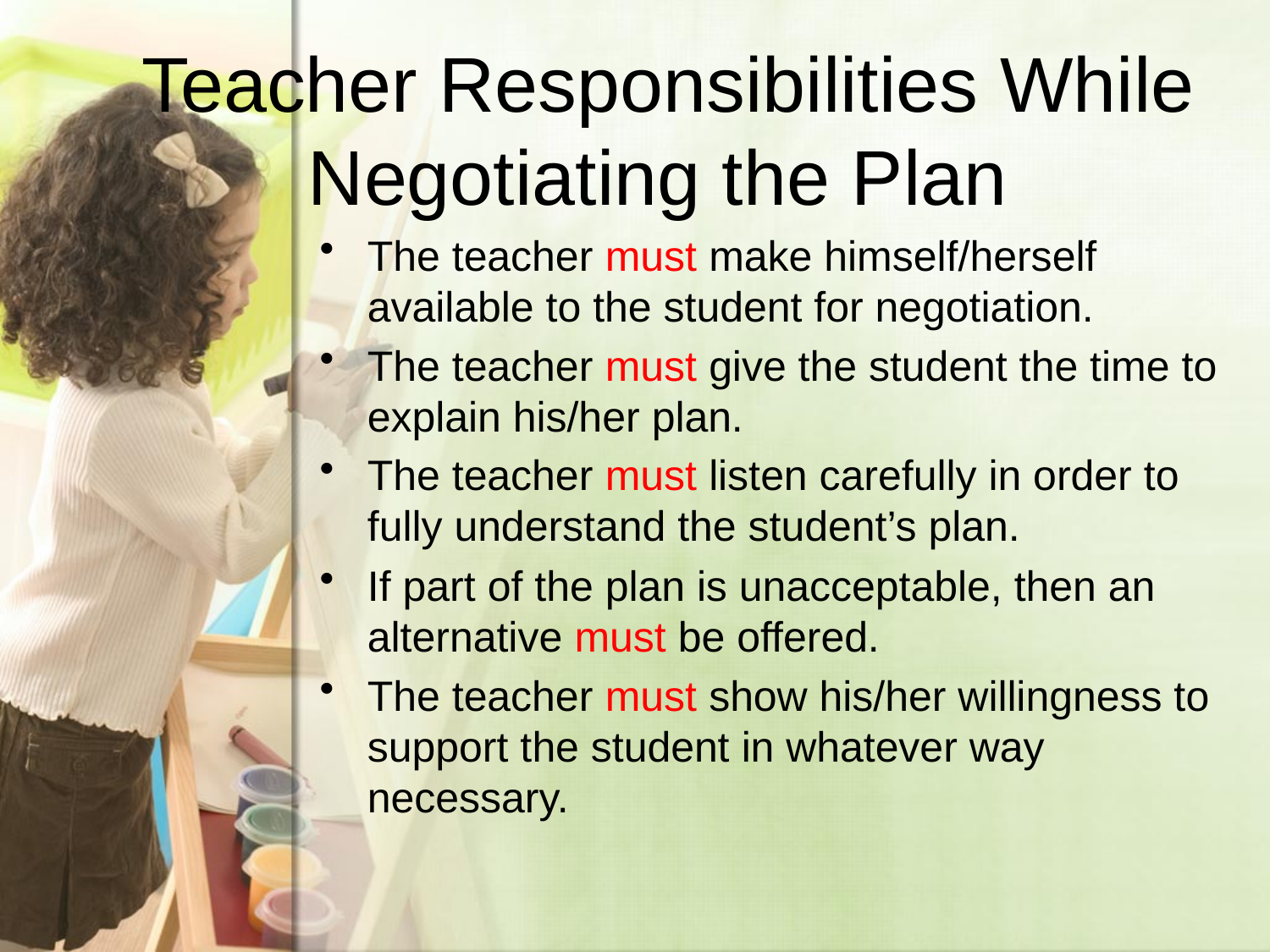

# Teacher Responsibilities While Negotiating the Plan
The teacher must make himself/herself available to the student for negotiation.
The teacher must give the student the time to explain his/her plan.
The teacher must listen carefully in order to fully understand the student’s plan.
If part of the plan is unacceptable, then an alternative must be offered.
The teacher must show his/her willingness to support the student in whatever way necessary.